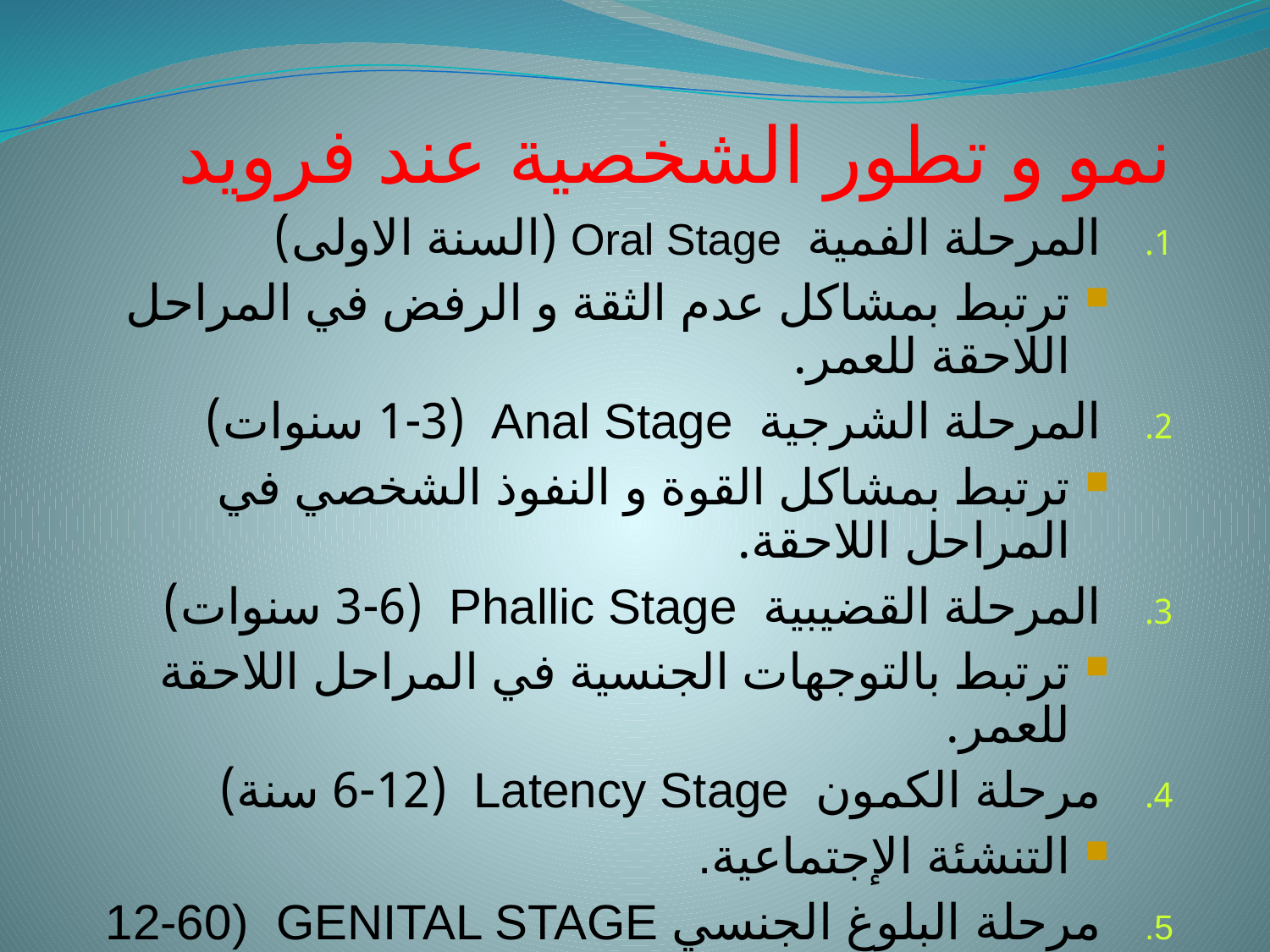

نمو و تطور الشخصية عند فرويد
المرحلة الفمية  Oral Stage	 (السنة الاولى)
ترتبط بمشاكل عدم الثقة و الرفض في المراحل اللاحقة للعمر.
المرحلة الشرجية  Anal Stage 	 (1-3 سنوات)
ترتبط بمشاكل القوة و النفوذ الشخصي في المراحل اللاحقة.
المرحلة القضيبية  Phallic Stage 	 (3-6 سنوات)
ترتبط بالتوجهات الجنسية في المراحل اللاحقة للعمر.
مرحلة الكمون  Latency Stage 	 (6-12 سنة)‏
التنشئة الإجتماعية.
مرحلة البلوغ الجنسي GENITAL STAGE 	 (12-60 سنة)
تُستثمر و تُصرّف الطاقات الجنسية في شتى مجالات الحياة.